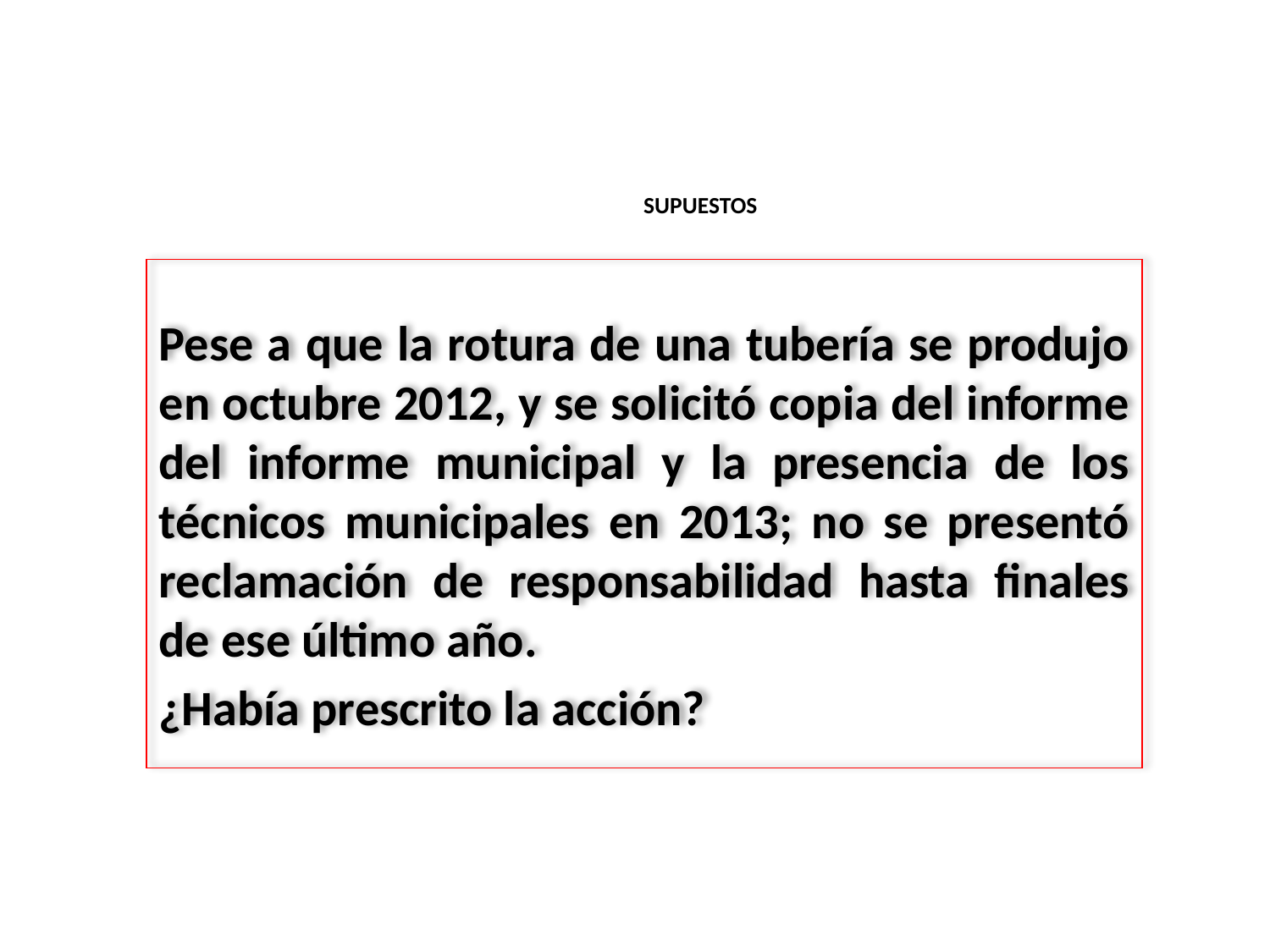

# SUPUESTOS
Pese a que la rotura de una tubería se produjo en octubre 2012, y se solicitó copia del informe del informe municipal y la presencia de los técnicos municipales en 2013; no se presentó reclamación de responsabilidad hasta finales de ese último año.
¿Había prescrito la acción?